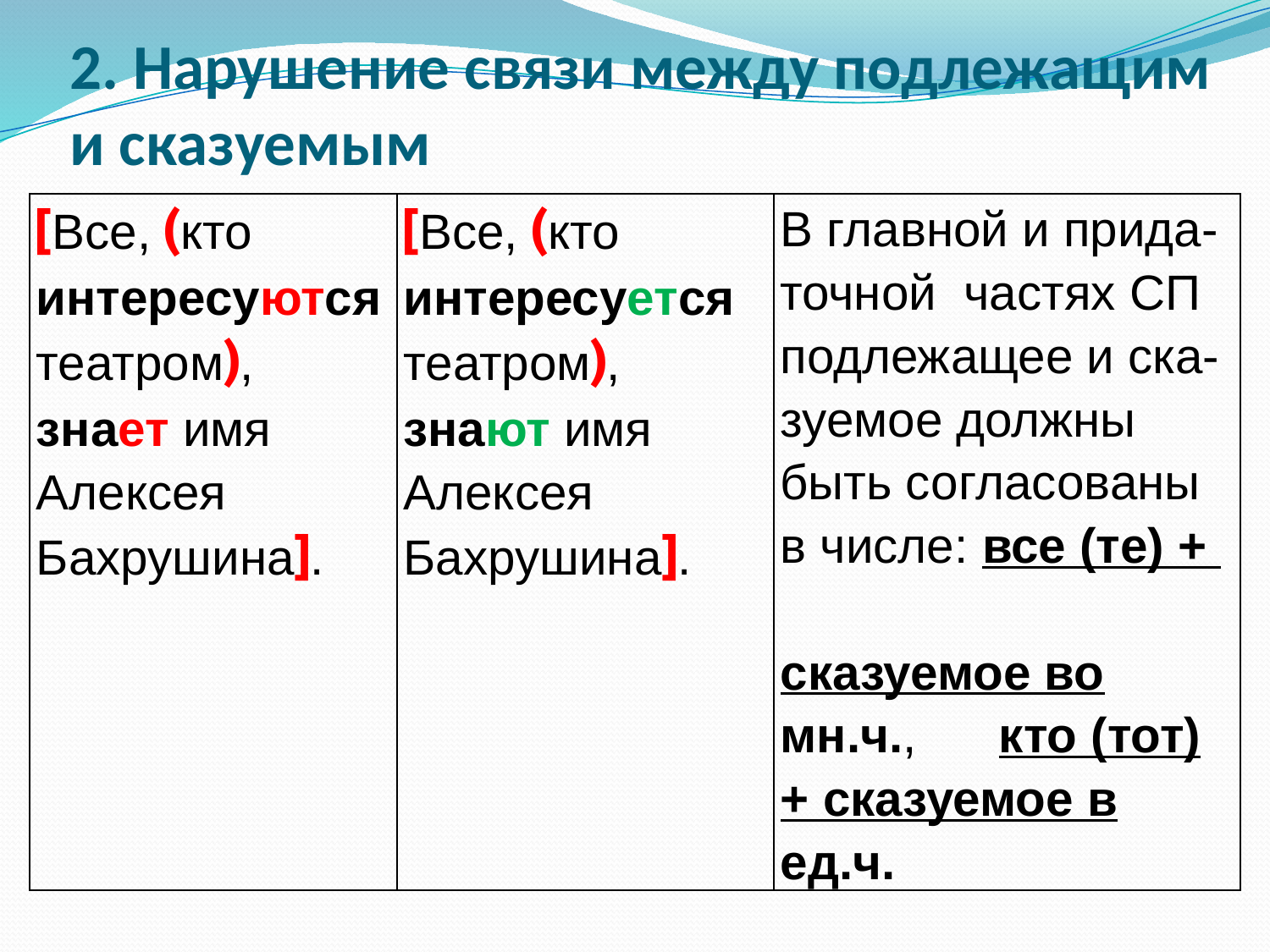

# 2. Нарушение связи между подлежащим и сказуемым
| [Все, (кто интересуются театром), знает имя Алексея Бахрушина]. | [Все, (кто интересуется театром), знают имя Алексея Бахрушина]. | В главной и прида-точной частях СП подлежащее и ска-зуемое должны быть согласованы в числе: все (те) + сказуемое во мн.ч., кто (тот) + сказуемое в ед.ч. |
| --- | --- | --- |